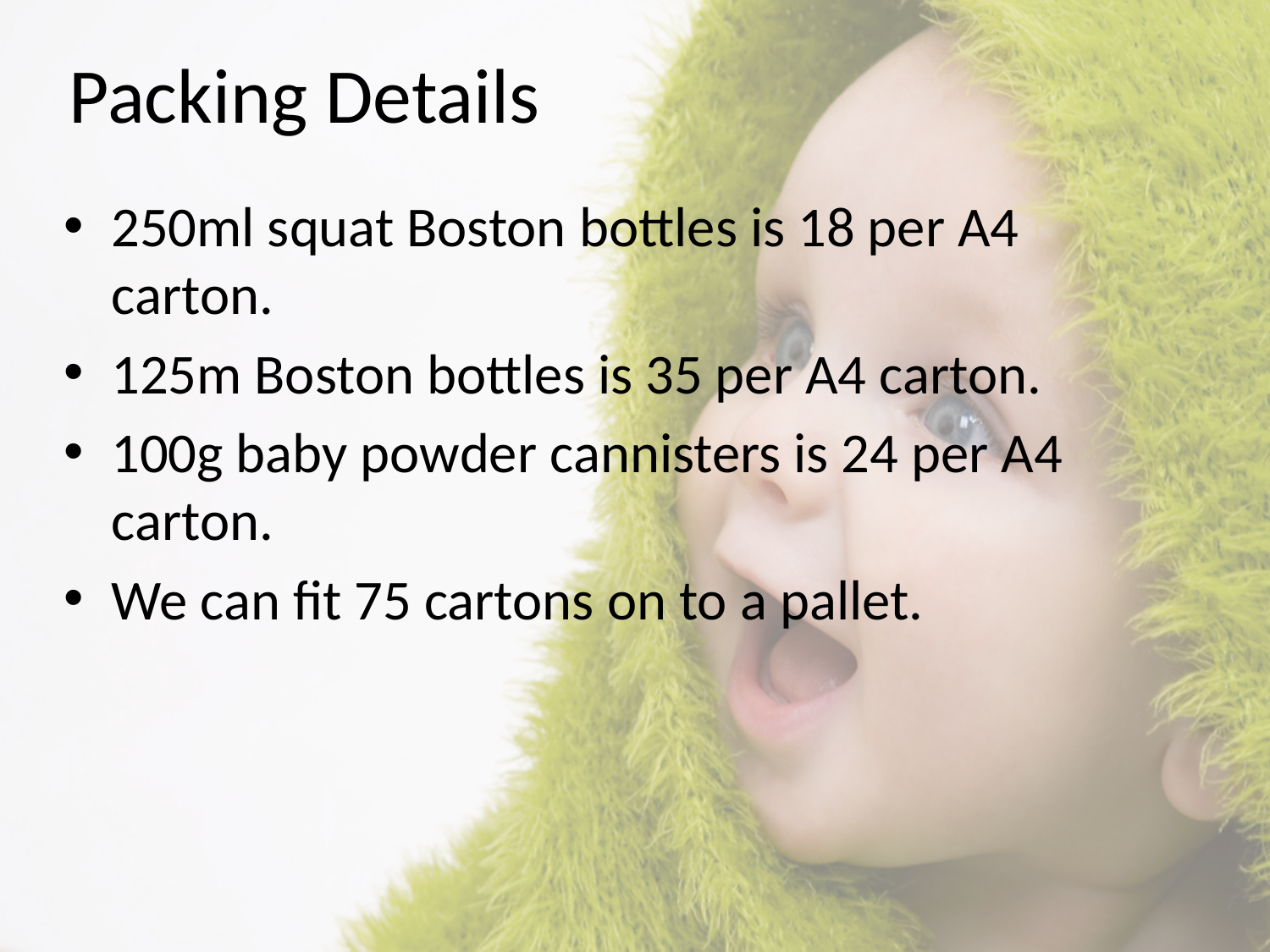

# Packing Details
250ml squat Boston bottles is 18 per A4 carton.
125m Boston bottles is 35 per A4 carton.
100g baby powder cannisters is 24 per A4 carton.
We can fit 75 cartons on to a pallet.